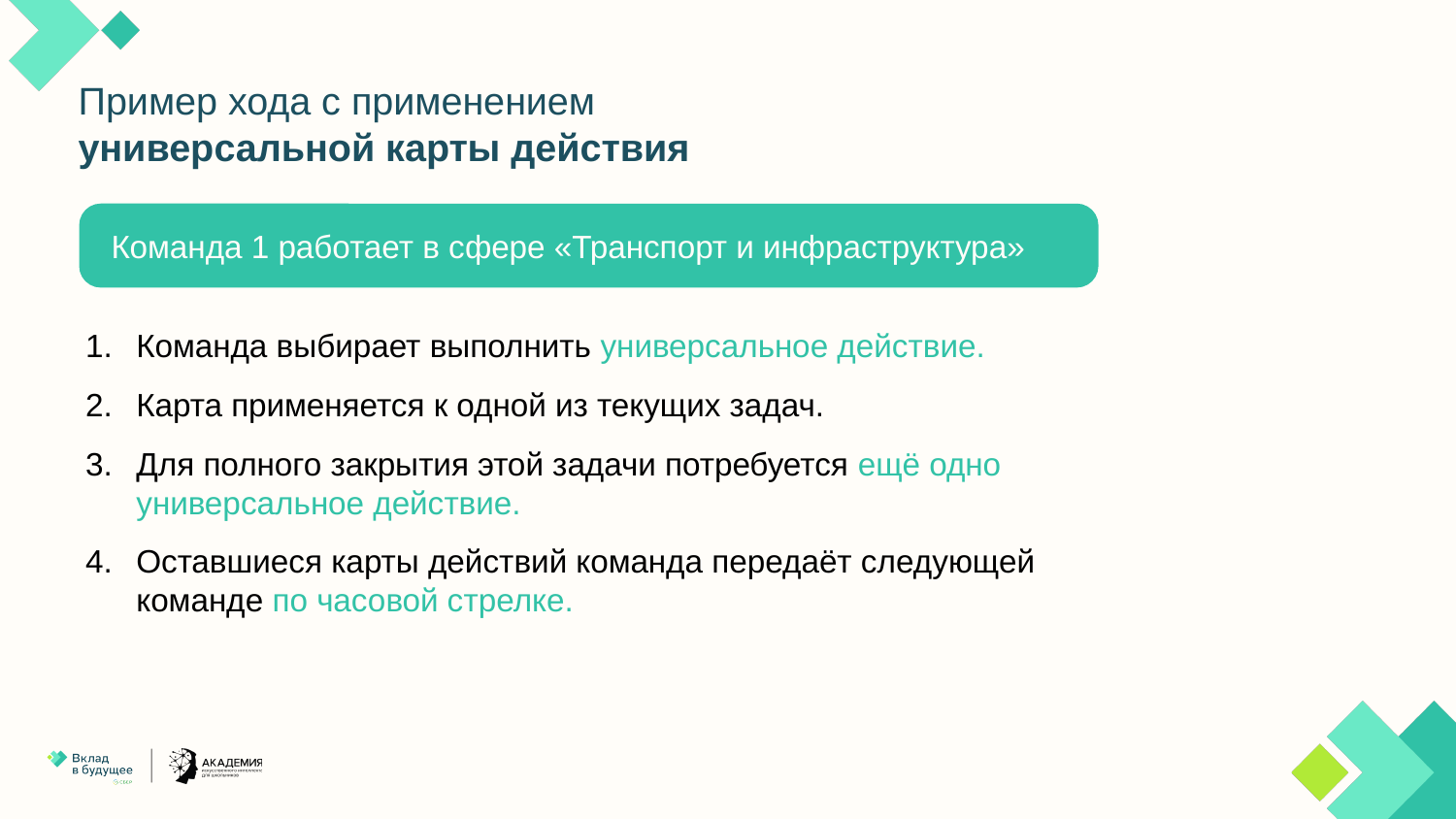

Пример хода с применением универсальной карты действия

Команда 1 работает в сфере «Транспорт и инфраструктура»
Команда выбирает выполнить универсальное действие.
Карта применяется к одной из текущих задач.
Для полного закрытия этой задачи потребуется ещё одно универсальное действие.
Оставшиеся карты действий команда передаёт следующей команде по часовой стрелке.